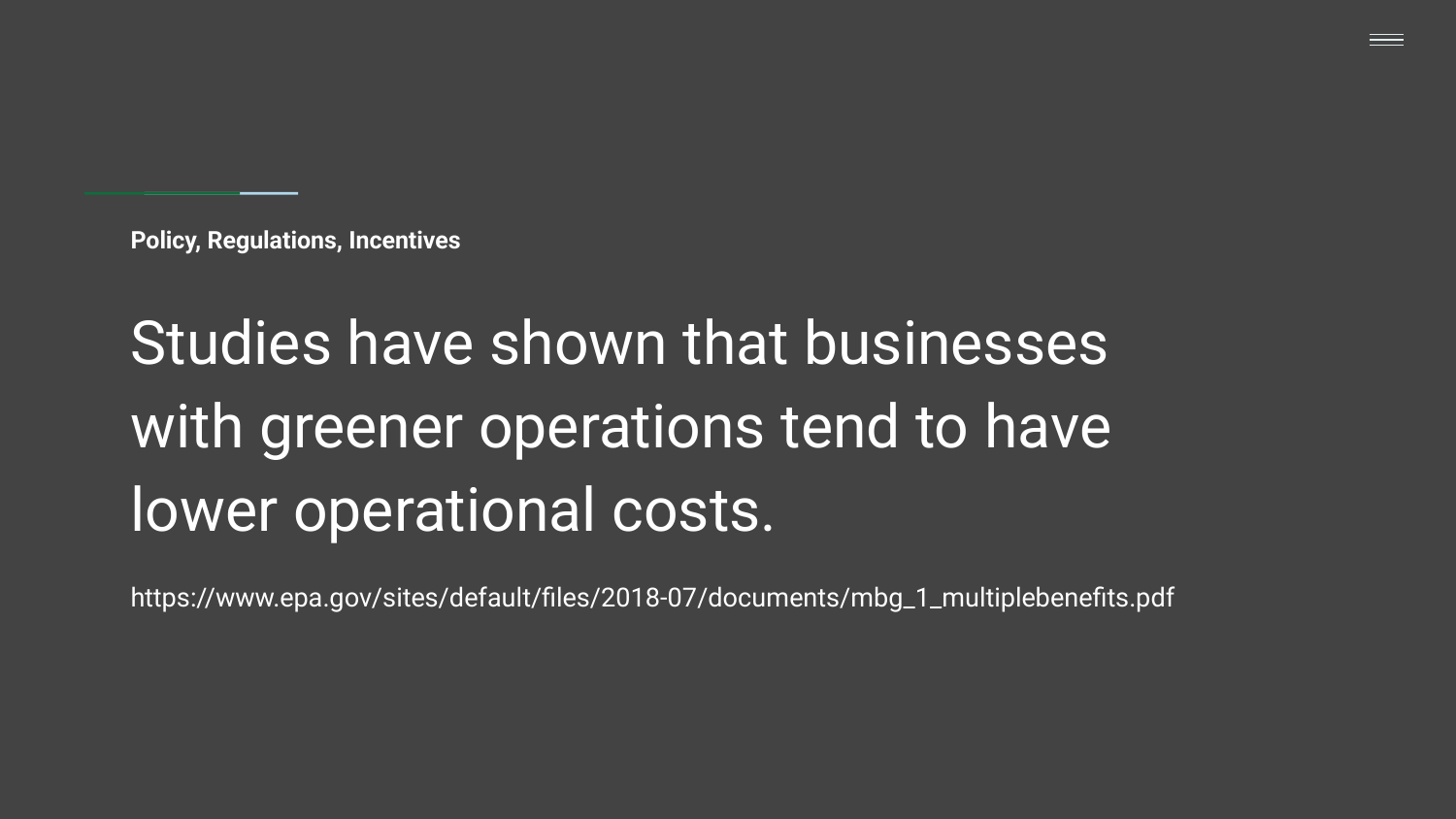

# Policy, Regulations, Incentives
Studies have shown that businesses with greener operations tend to have lower operational costs.
https://www.epa.gov/sites/default/files/2018-07/documents/mbg_1_multiplebenefits.pdf